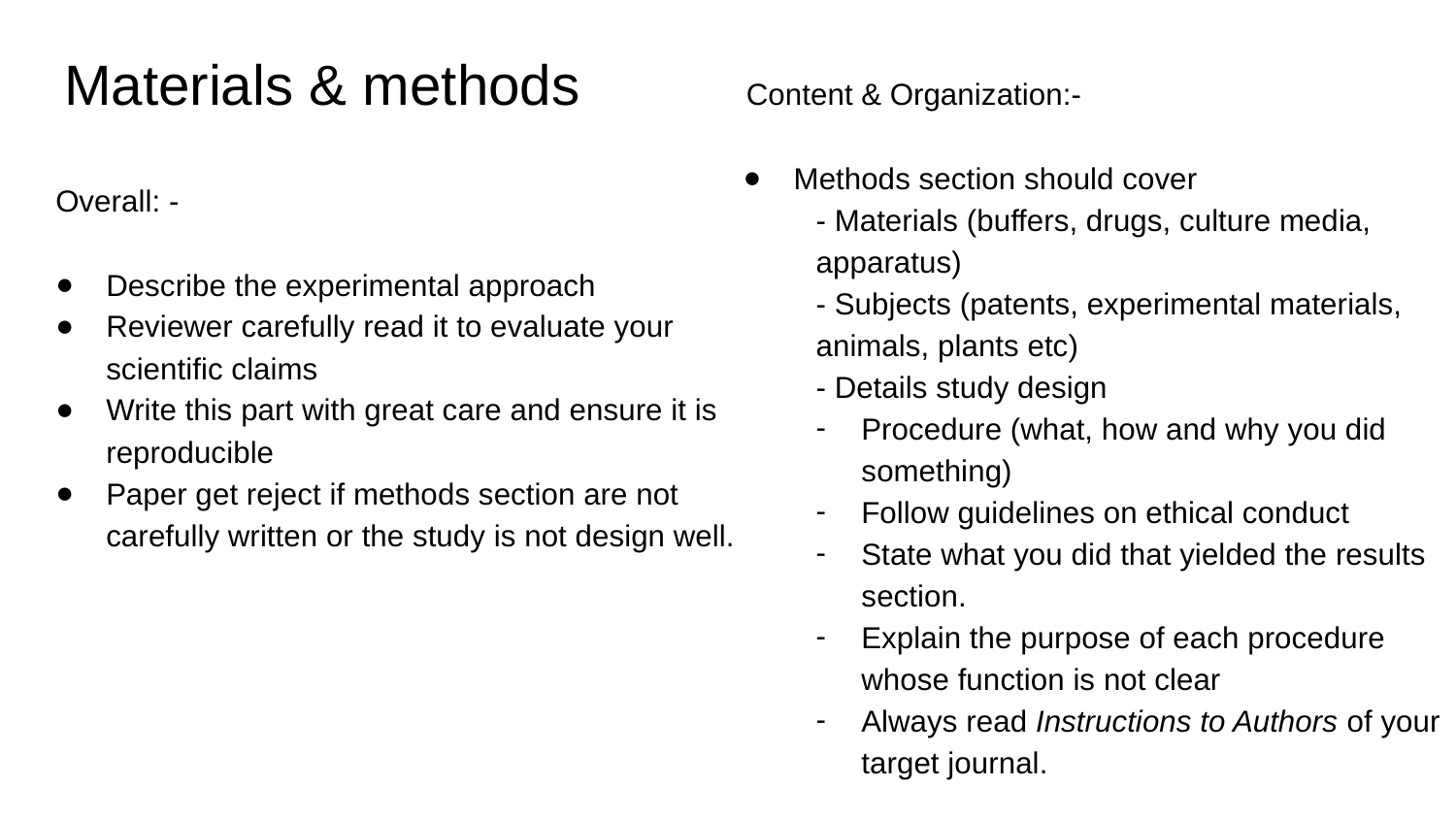

Content & Organization:-

Methods section should cover
- Materials (buffers, drugs, culture media, apparatus)
- Subjects (patents, experimental materials, animals, plants etc)
- Details study design
Procedure (what, how and why you did something)
Follow guidelines on ethical conduct
State what you did that yielded the results section.
Explain the purpose of each procedure whose function is not clear
Always read Instructions to Authors of your target journal.

# Materials & methods
Overall: -

Describe the experimental approach
Reviewer carefully read it to evaluate your scientific claims
Write this part with great care and ensure it is reproducible
Paper get reject if methods section are not carefully written or the study is not design well.